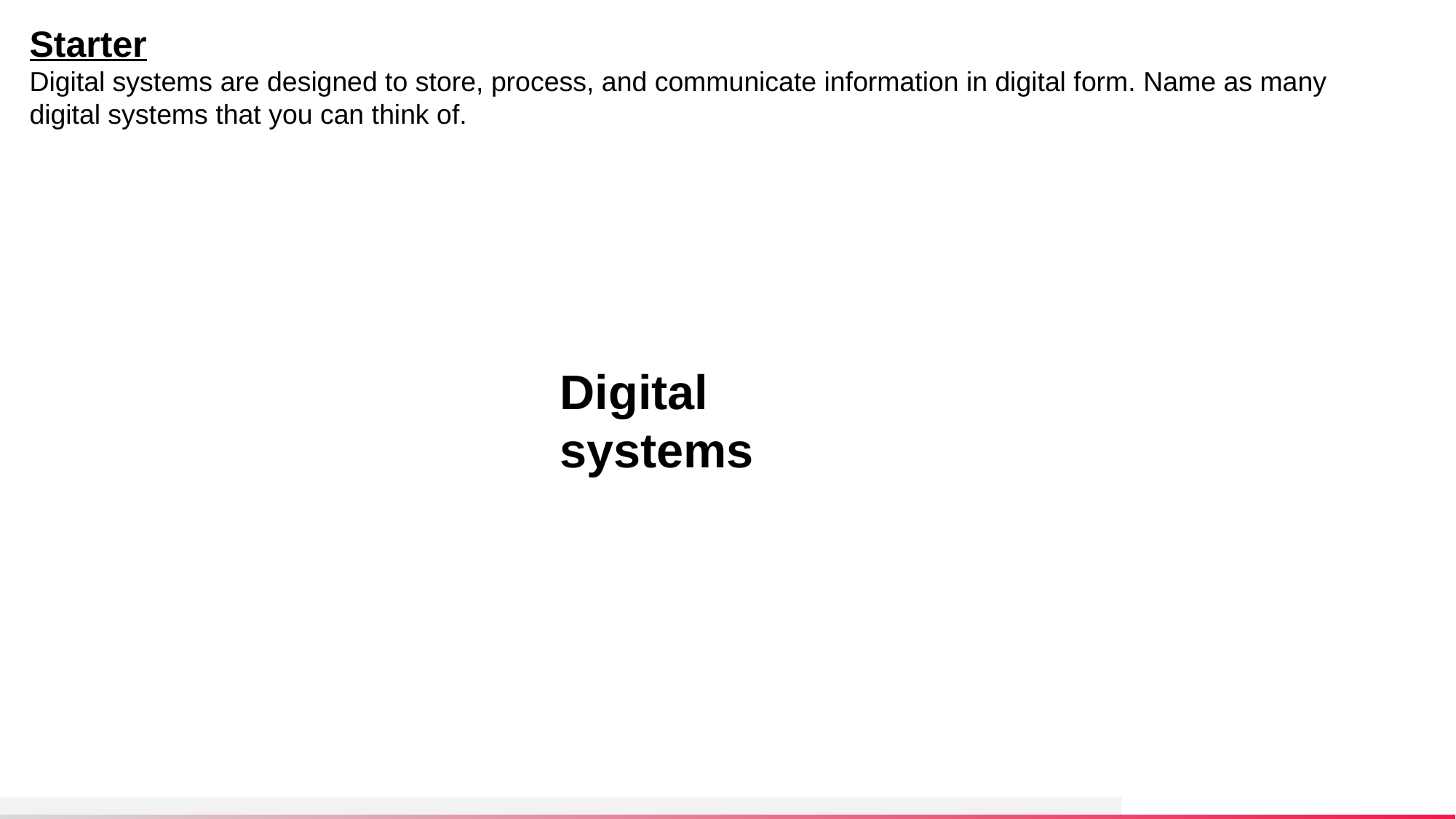

Starter
Digital systems are designed to store, process, and communicate information in digital form. Name as many digital systems that you can think of.
Digital systems